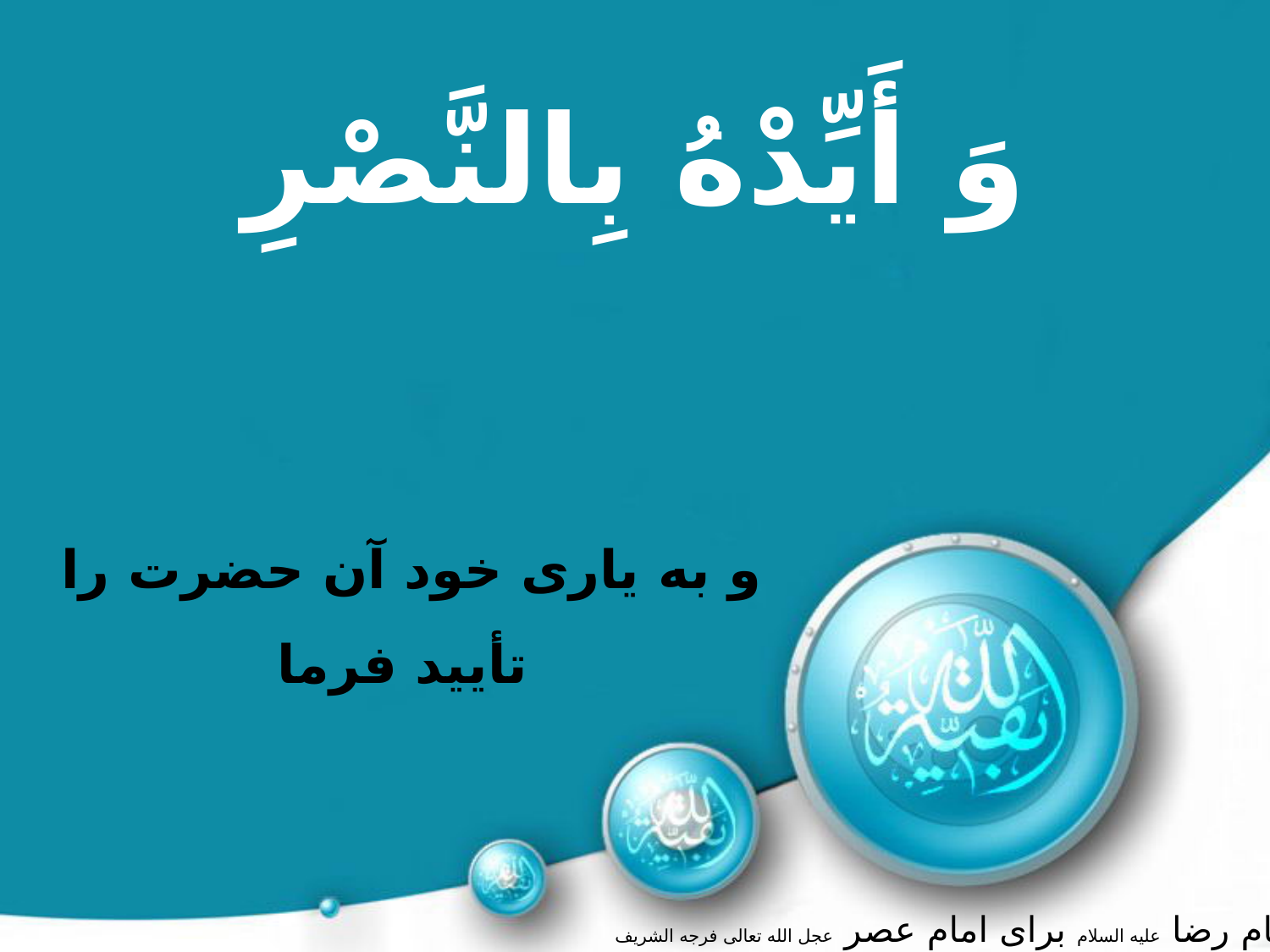

وَ أَيِّدْهُ بِالنَّصْرِ
و به يارى خود آن حضرت را
تأیید فرما